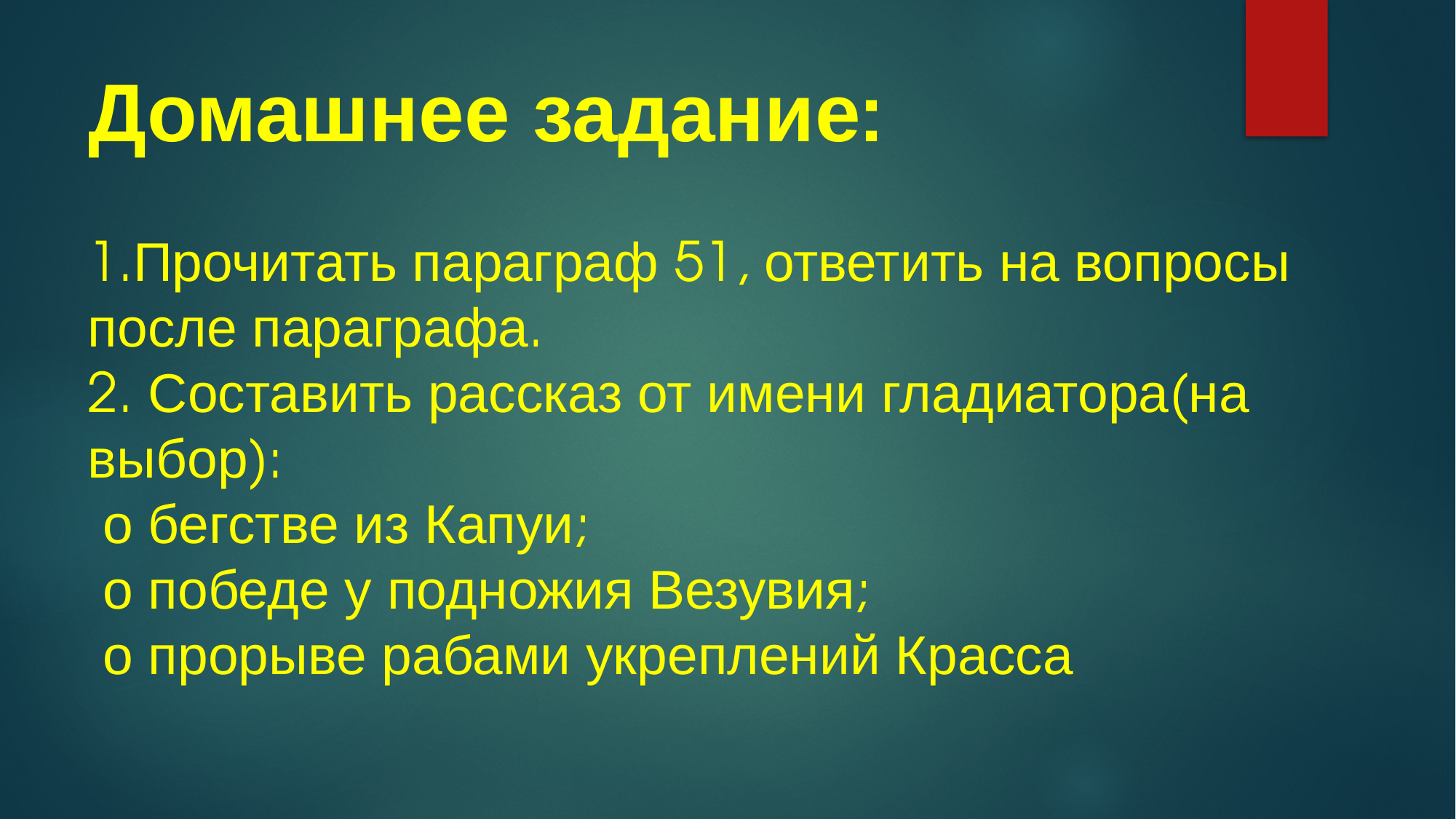

# Домашнее задание:
1.Прочитать параграф 51, ответить на вопросы после параграфа.
2. Составить рассказ от имени гладиатора(на выбор):
 о бегстве из Капуи;
 о победе у подножия Везувия;
 о прорыве рабами укреплений Красса